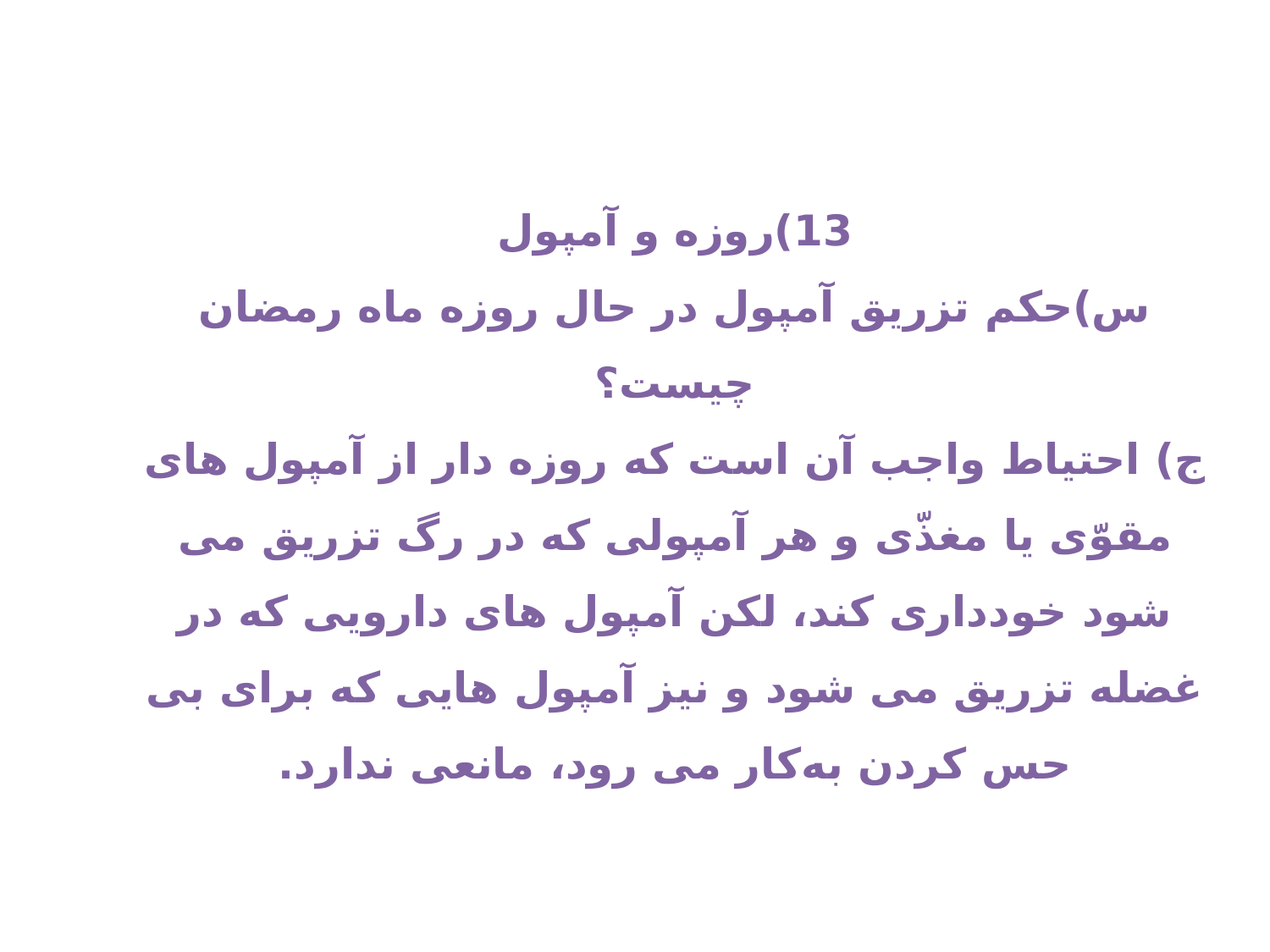

13)روزه و آمپول
س)حکم تزریق آمپول در حال روزه ماه رمضان چیست؟
ج) احتیاط واجب آن است که روزه دار از آمپول های مقوّی یا مغذّی و هر آمپولی که در رگ تزریق می شود خودداری کند، لکن آمپول های دارویی که در غضله تزریق می شود و نیز آمپول هایی که برای بی حس کردن به‌کار می رود، مانعی ندارد.